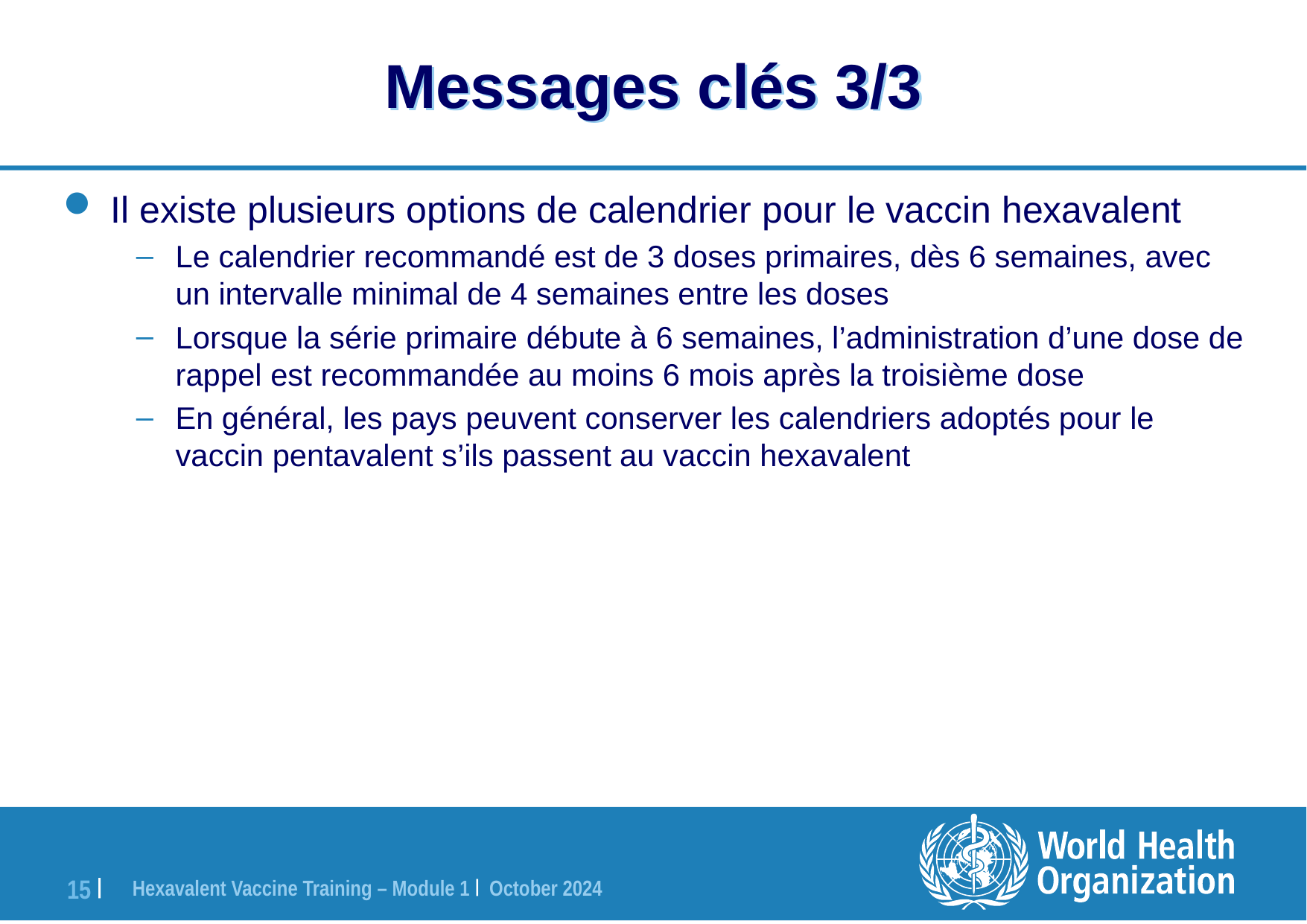

# Messages clés 3/3
Il existe plusieurs options de calendrier pour le vaccin hexavalent
Le calendrier recommandé est de 3 doses primaires, dès 6 semaines, avec un intervalle minimal de 4 semaines entre les doses
Lorsque la série primaire débute à 6 semaines, l’administration d’une dose de rappel est recommandée au moins 6 mois après la troisième dose
En général, les pays peuvent conserver les calendriers adoptés pour le vaccin pentavalent s’ils passent au vaccin hexavalent